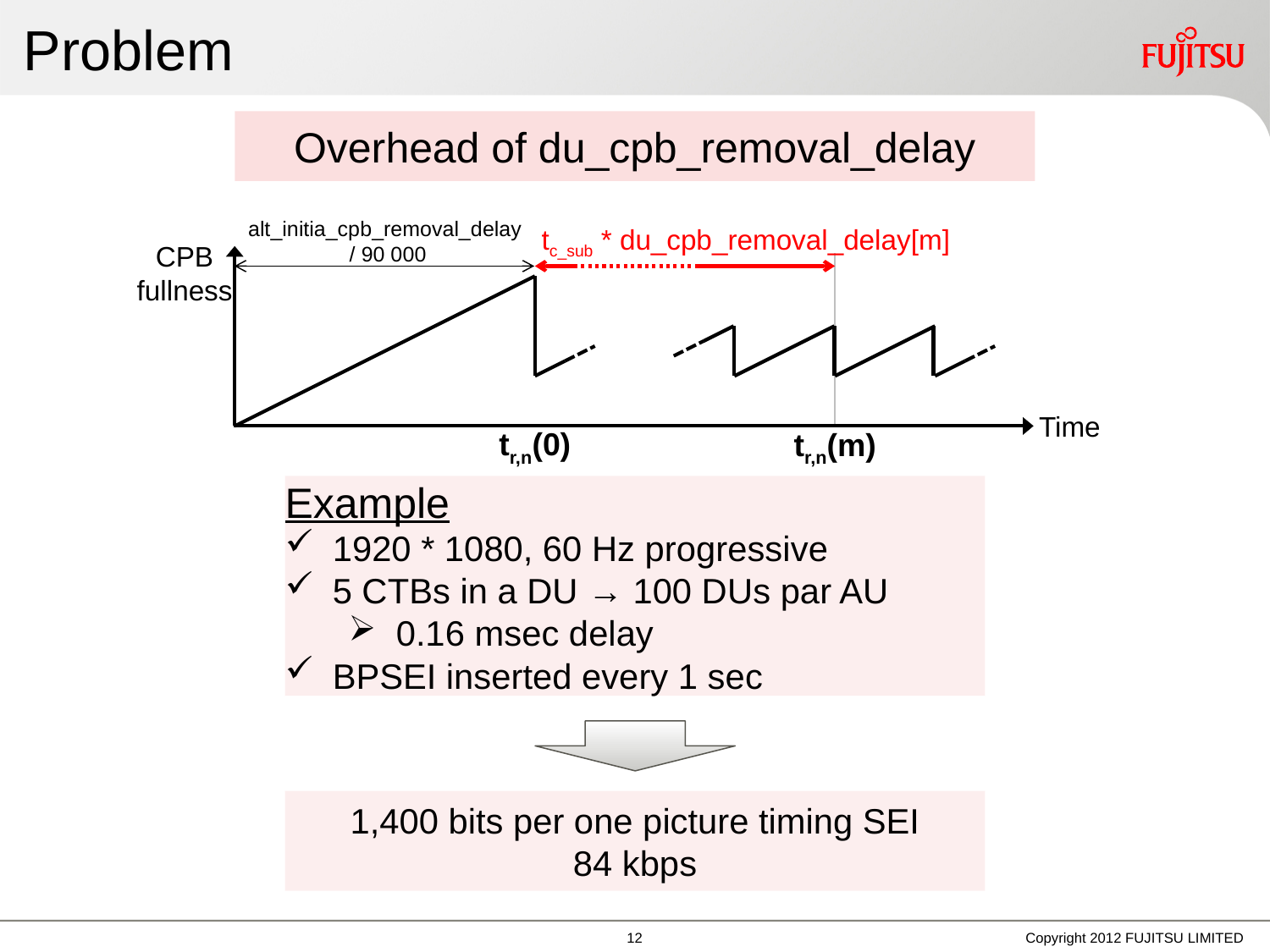

# Problem
Overhead of du_cpb_removal_delay
alt_initia_cpb_removal_delay
 / 90 000
tc_sub * du_cpb_removal_delay[m]
CPB
fullness
Time
tr,n(0)
tr,n(m)
Example
1920 * 1080, 60 Hz progressive
5 CTBs in a DU → 100 DUs par AU
0.16 msec delay
BPSEI inserted every 1 sec

1,400 bits per one picture timing SEI
84 kbps
12
Copyright 2012 FUJITSU LIMITED